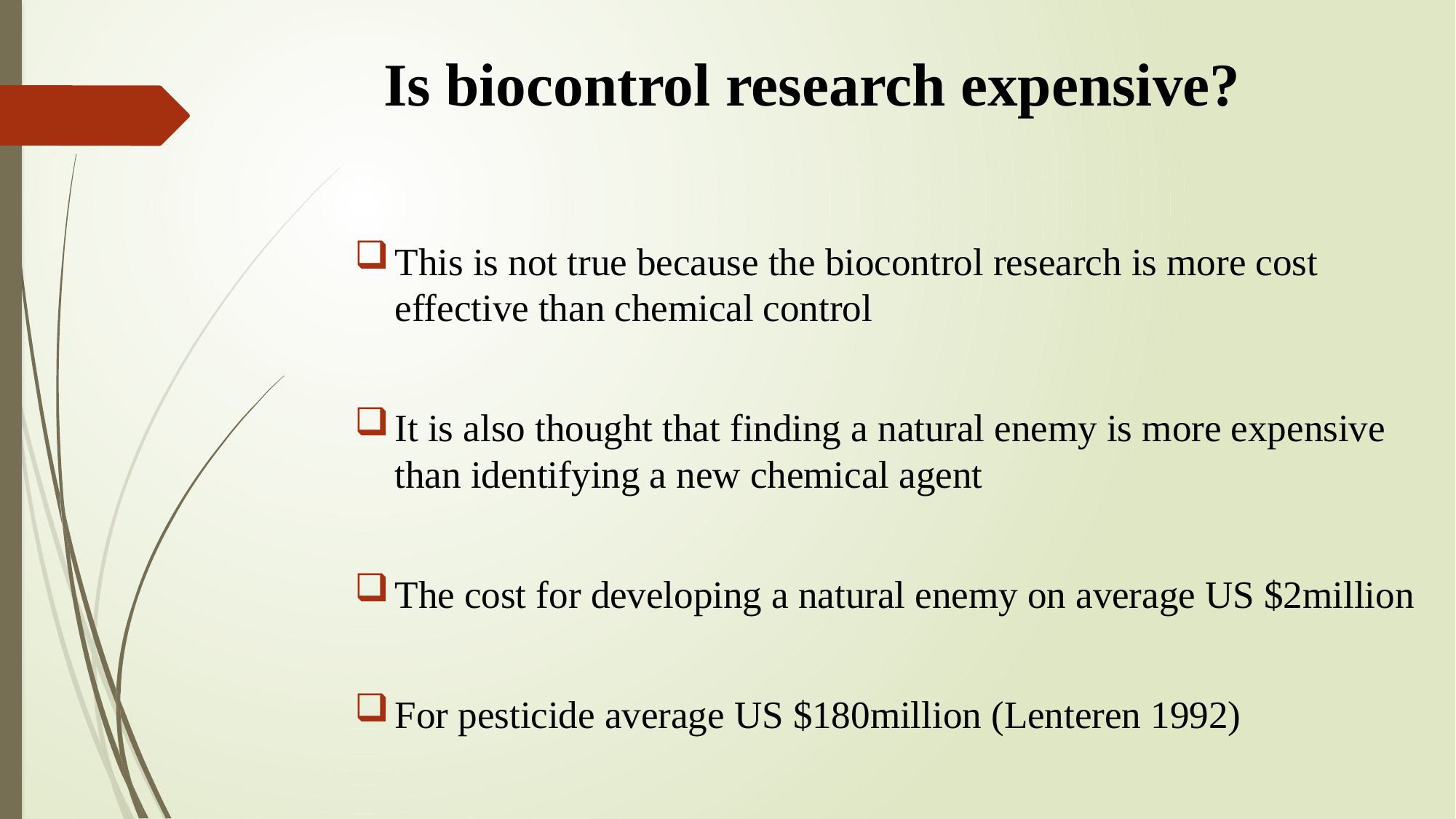

# Is biocontrol research expensive?

This is not true because the biocontrol research is more cost effective than chemical control

It is also thought that finding a natural enemy is more expensive than identifying a new chemical agent

The cost for developing a natural enemy on average US $2million

For pesticide average US $180million (Lenteren 1992)